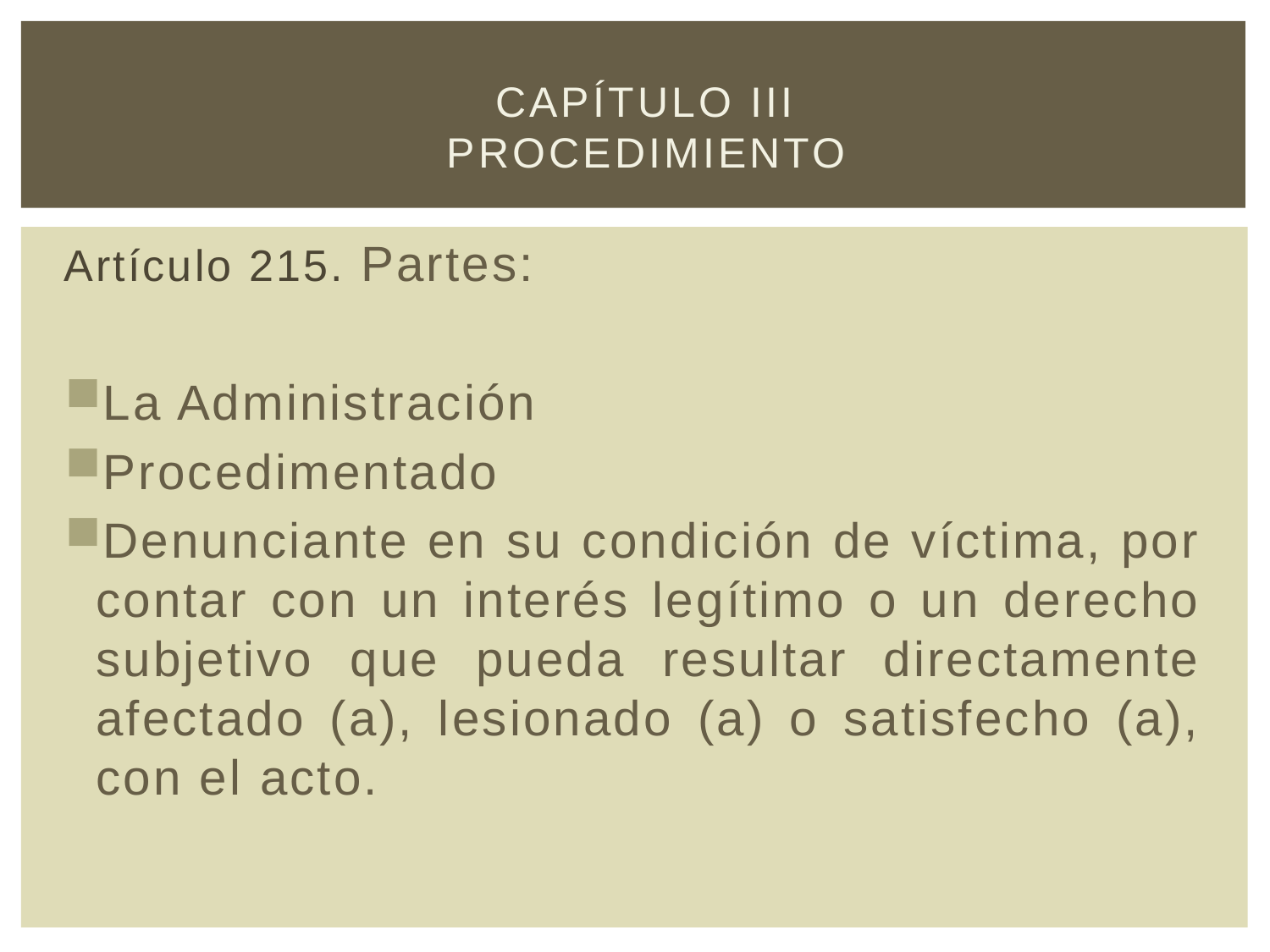

# Capítulo III PROCEDIMIENTO
Artículo 215. Partes:

La Administración
Procedimentado
Denunciante en su condición de víctima, por contar con un interés legítimo o un derecho subjetivo que pueda resultar directamente afectado (a), lesionado (a) o satisfecho (a), con el acto.